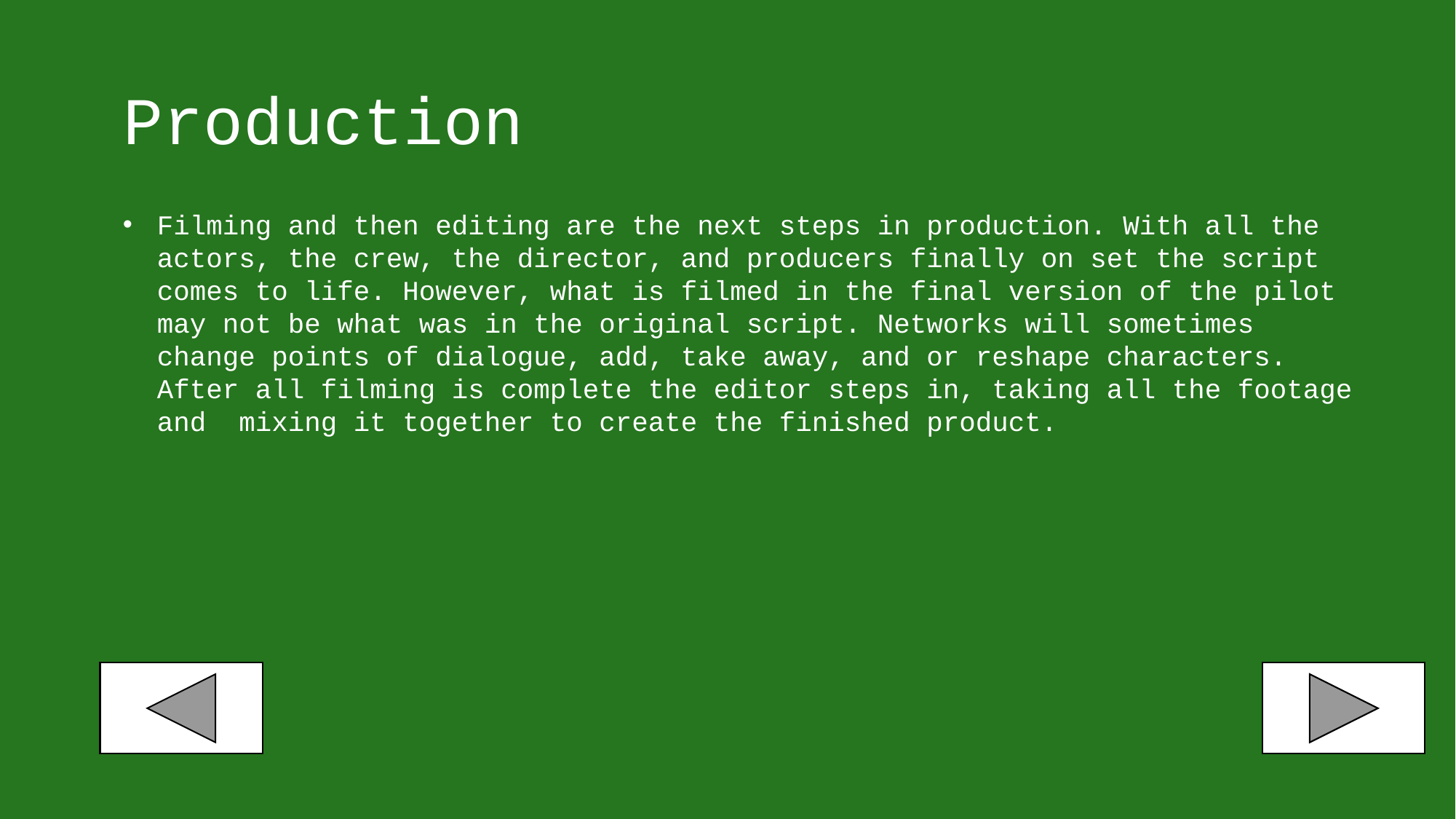

# Production
Filming and then editing are the next steps in production. With all the actors, the crew, the director, and producers finally on set the script comes to life. However, what is filmed in the final version of the pilot may not be what was in the original script. Networks will sometimes change points of dialogue, add, take away, and or reshape characters. After all filming is complete the editor steps in, taking all the footage and  mixing it together to create the finished product.